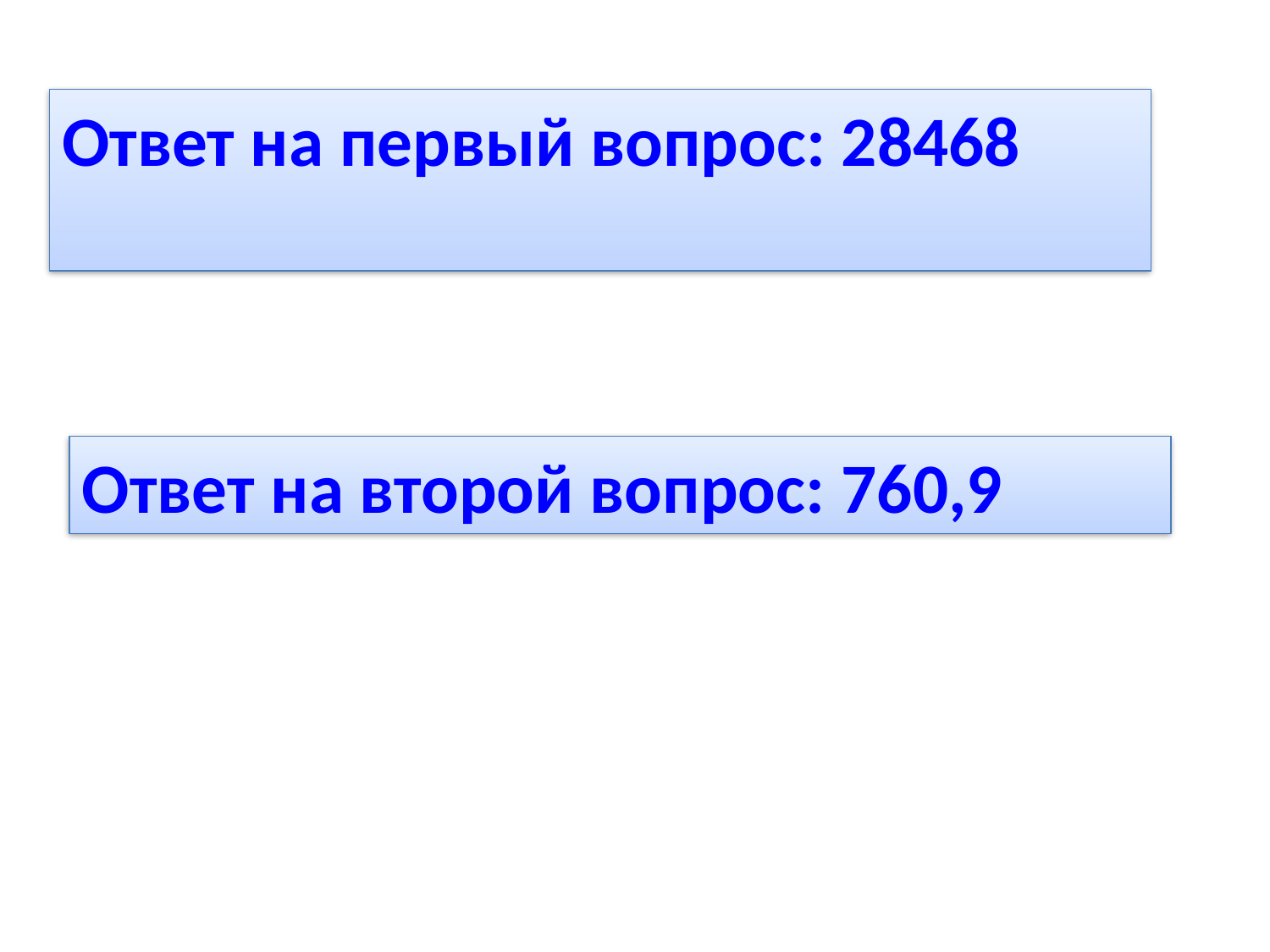

Ответ на первый вопрос: 28468

Ответ на второй вопрос: 760,9